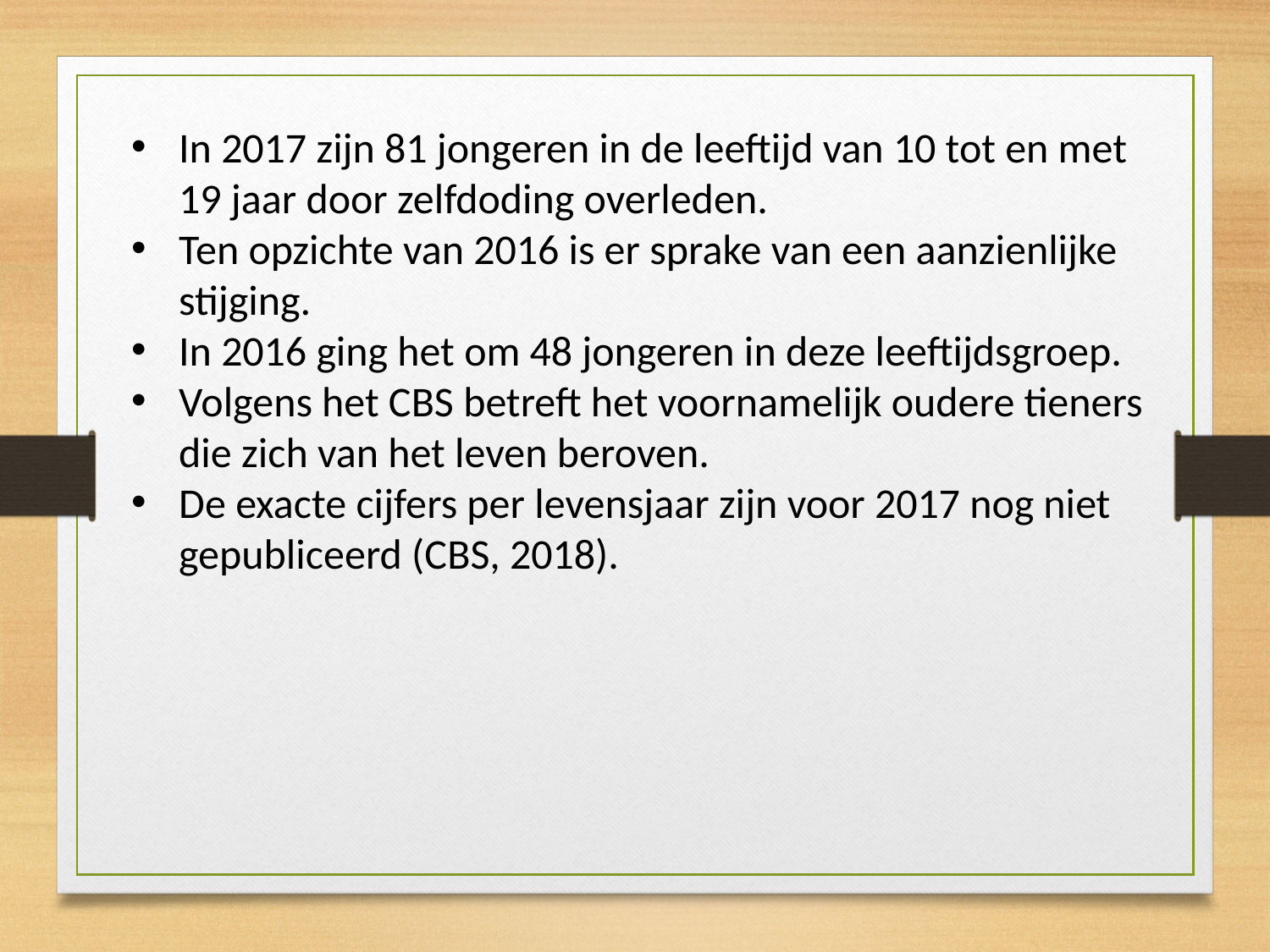

In 2017 zijn 81 jongeren in de leeftijd van 10 tot en met 19 jaar door zelfdoding overleden.
Ten opzichte van 2016 is er sprake van een aanzienlijke stijging.
In 2016 ging het om 48 jongeren in deze leeftijdsgroep.
Volgens het CBS betreft het voornamelijk oudere tieners die zich van het leven beroven.
De exacte cijfers per levensjaar zijn voor 2017 nog niet gepubliceerd (CBS, 2018).